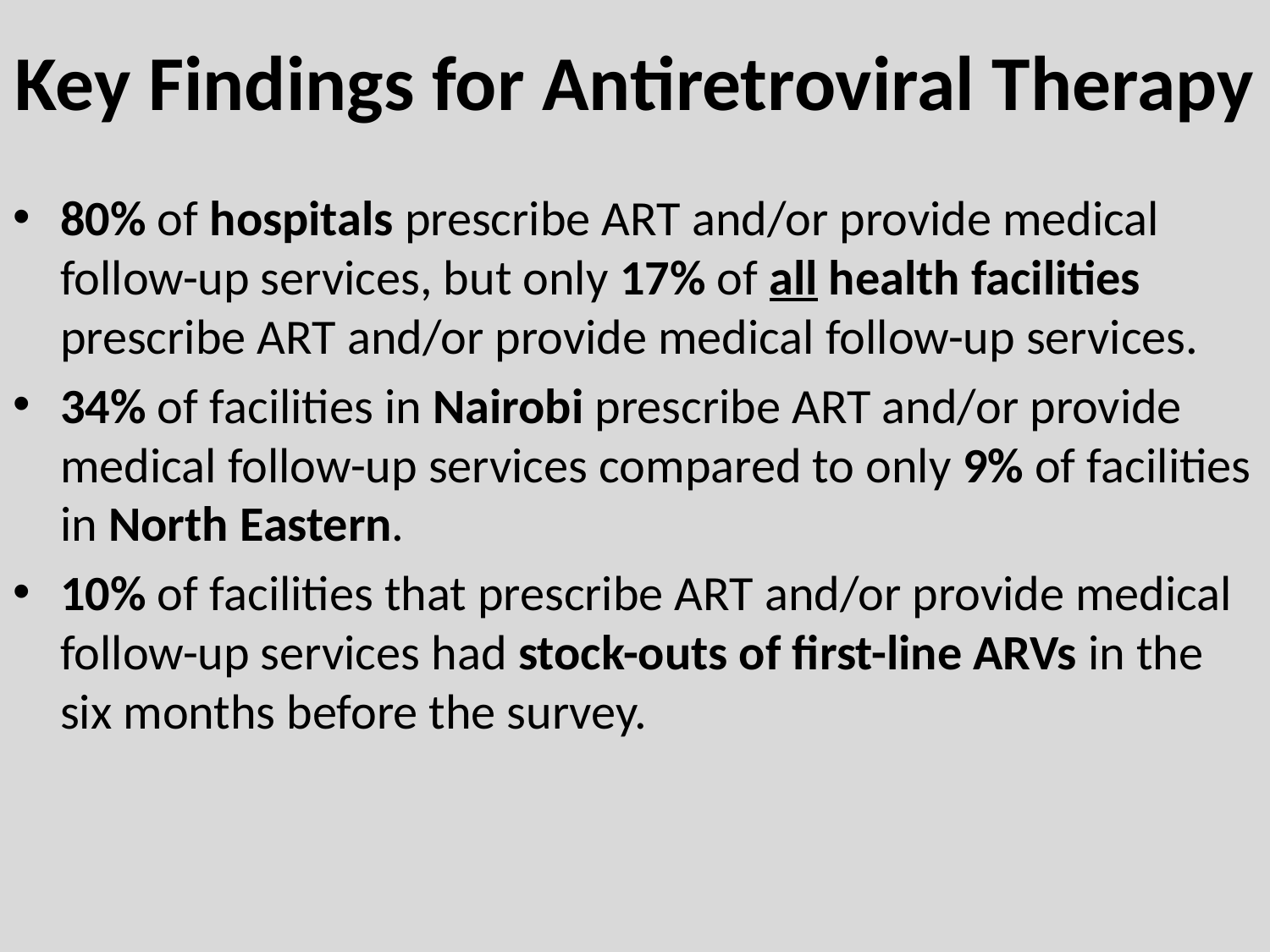

# Key Findings for Antiretroviral Therapy
80% of hospitals prescribe ART and/or provide medical follow-up services, but only 17% of all health facilities prescribe ART and/or provide medical follow-up services.
34% of facilities in Nairobi prescribe ART and/or provide medical follow-up services compared to only 9% of facilities in North Eastern.
10% of facilities that prescribe ART and/or provide medical follow-up services had stock-outs of first-line ARVs in the six months before the survey.